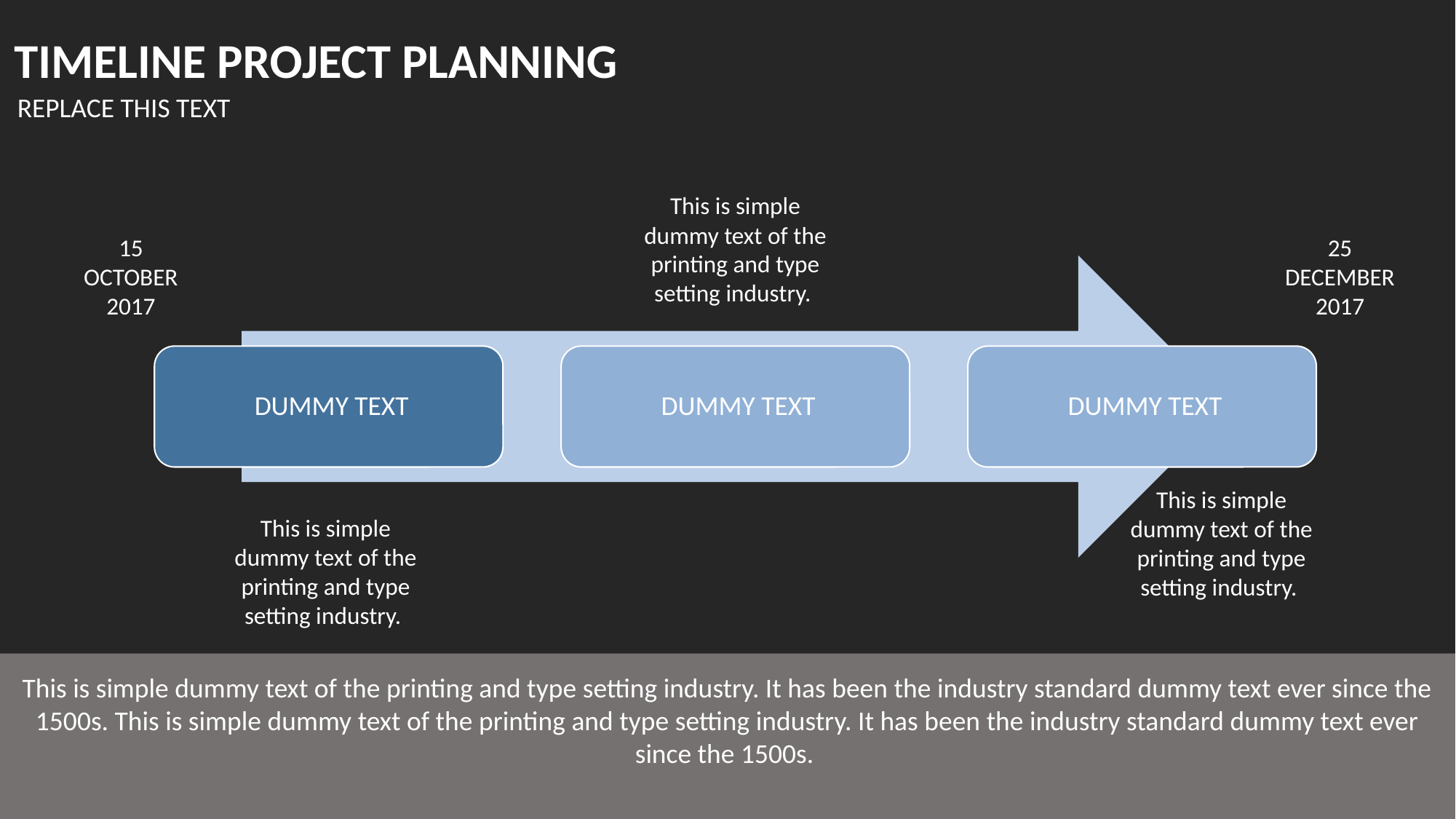

TIMELINE PROJECT PLANNING
REPLACE THIS TEXT
This is simple dummy text of the printing and type setting industry.
25
DECEMBER
2017
15
OCTOBER
2017
DUMMY TEXT
DUMMY TEXT
DUMMY TEXT
This is simple dummy text of the printing and type setting industry.
This is simple dummy text of the printing and type setting industry.
This is simple dummy text of the printing and type setting industry. It has been the industry standard dummy text ever since the 1500s. This is simple dummy text of the printing and type setting industry. It has been the industry standard dummy text ever since the 1500s.